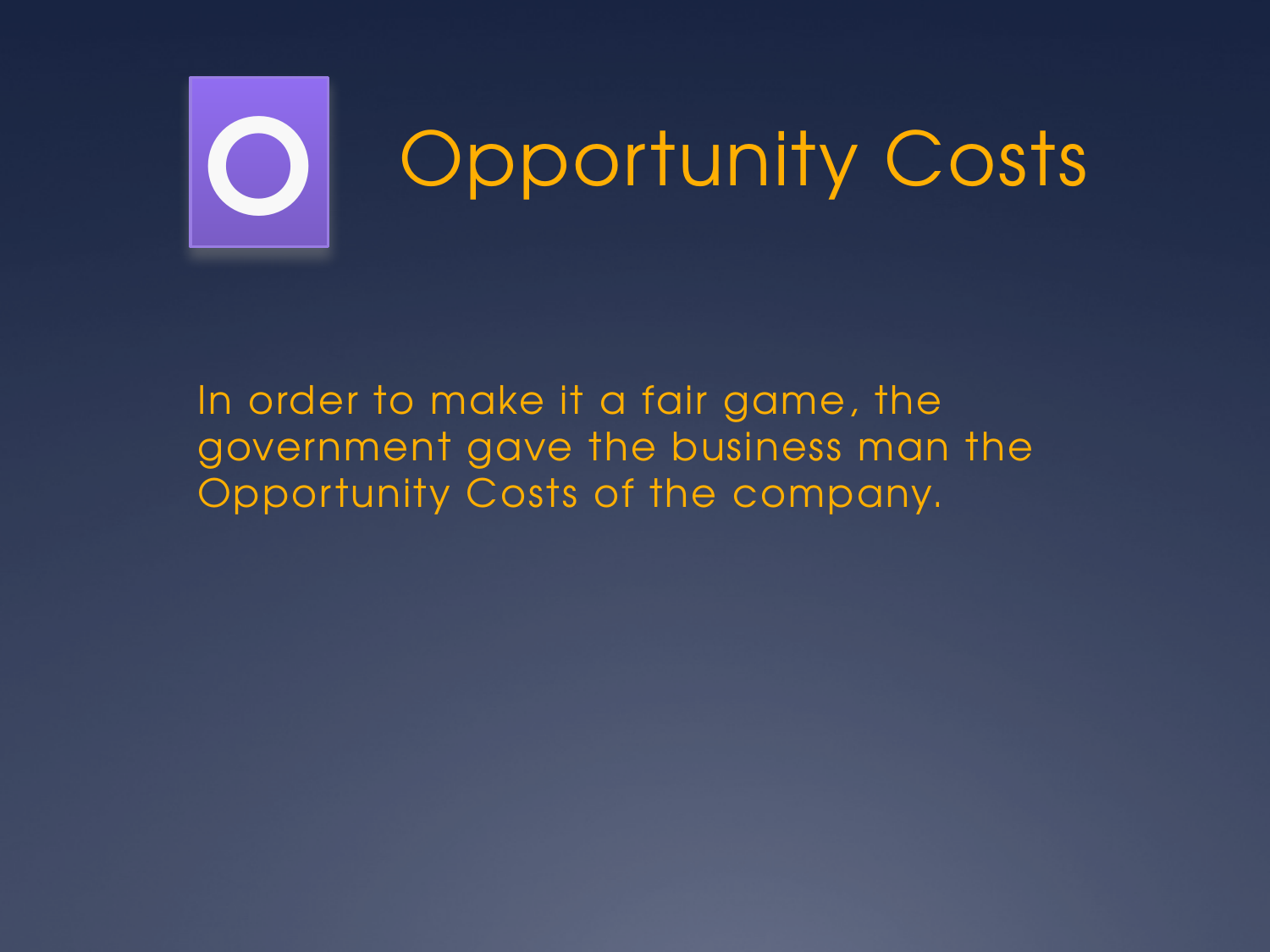

O
# Opportunity Costs

	In order to make it a fair game, the government gave the business man the Opportunity Costs of the company.